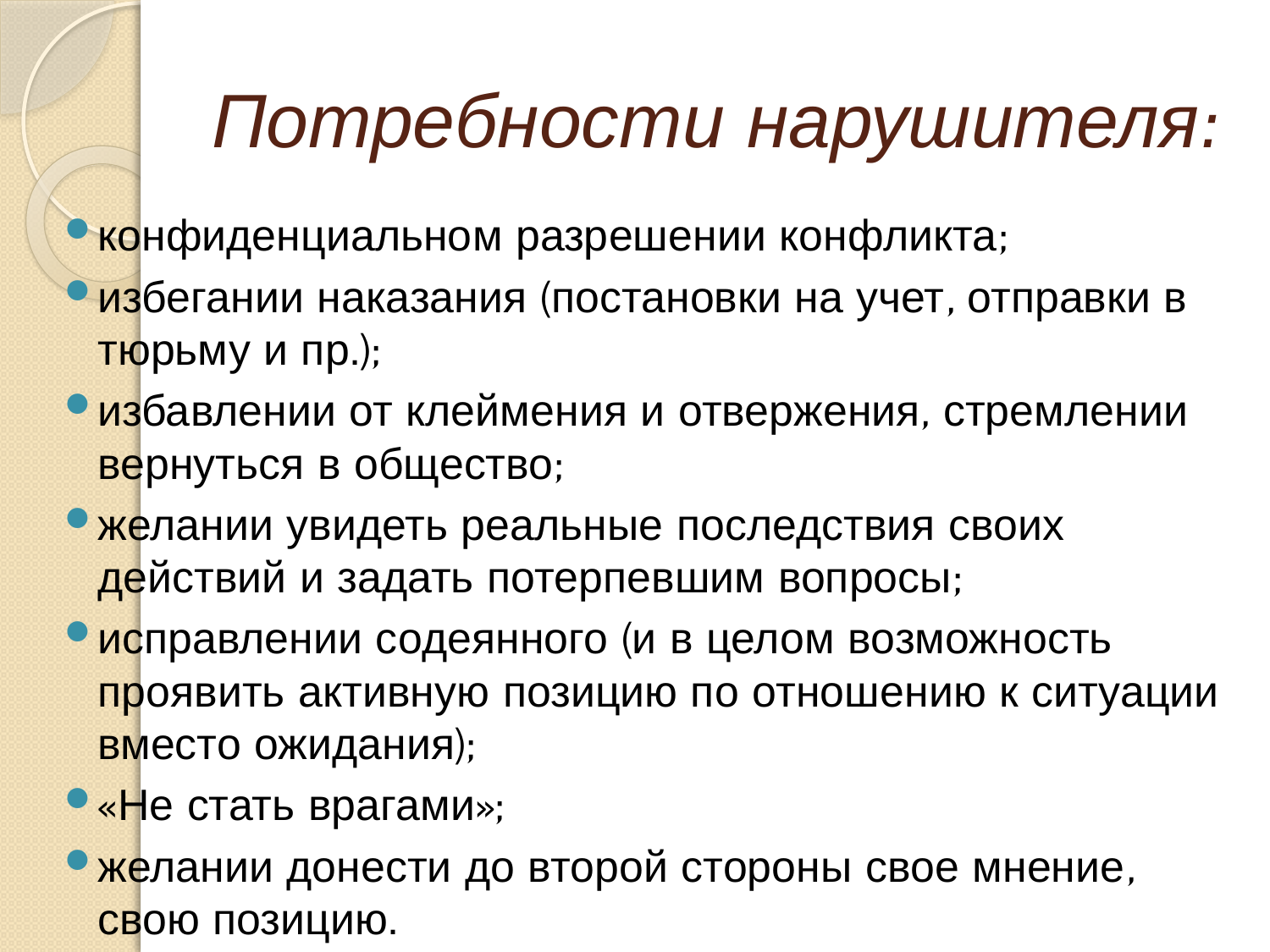

# Потребности нарушителя:
конфиденциальном разрешении конфликта;
избегании наказания (постановки на учет, отправки в тюрьму и пр.);
избавлении от клеймения и отвержения, стремлении вернуться в общество;
желании увидеть реальные последствия своих действий и задать потерпевшим вопросы;
исправлении содеянного (и в целом возможность проявить активную позицию по отношению к ситуации вместо ожидания);
«Не стать врагами»;
желании донести до второй стороны свое мнение, свою позицию.